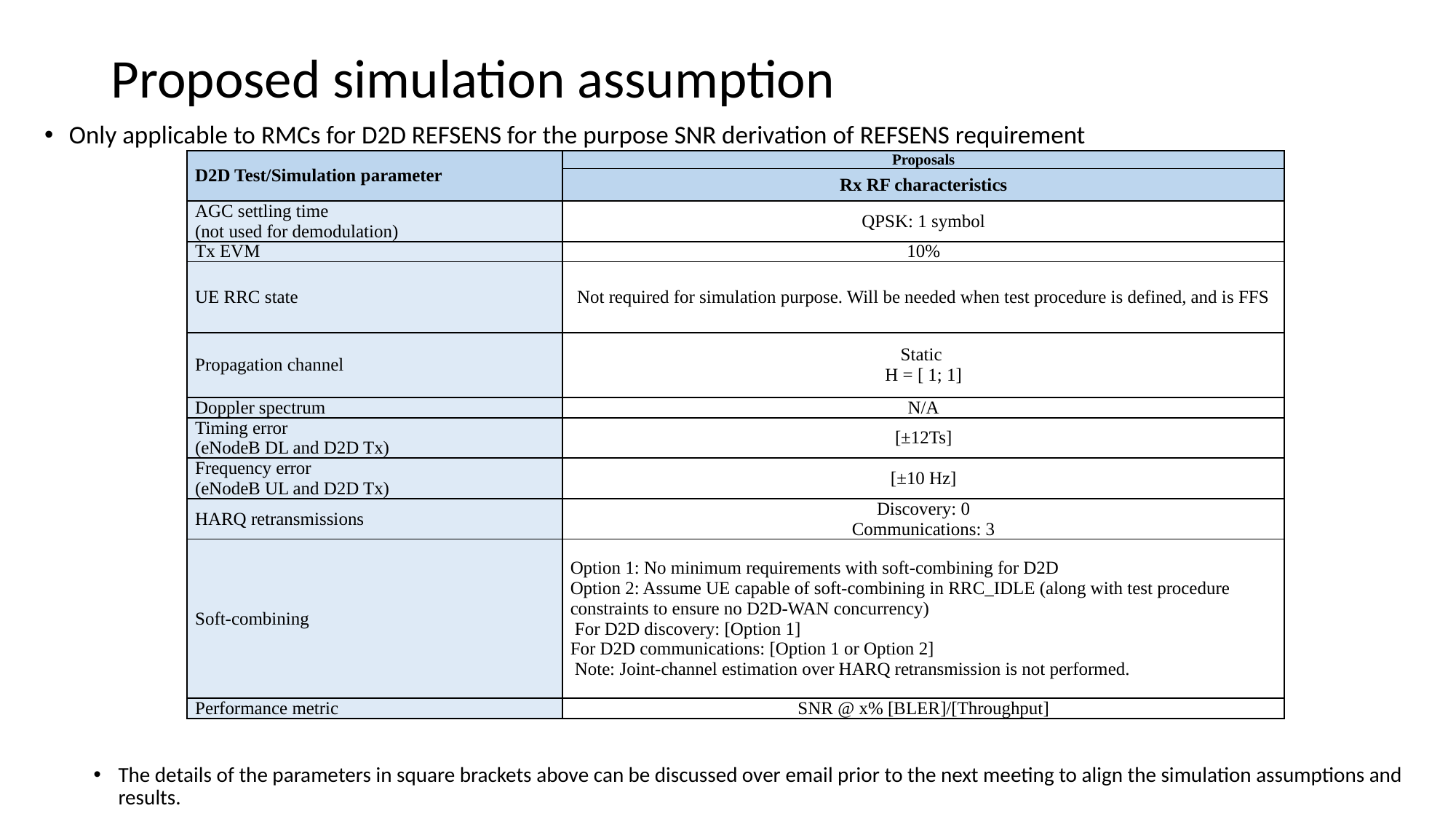

# Proposed simulation assumption
Only applicable to RMCs for D2D REFSENS for the purpose SNR derivation of REFSENS requirement

The details of the parameters in square brackets above can be discussed over email prior to the next meeting to align the simulation assumptions and results.
| D2D Test/Simulation parameter | Proposals |
| --- | --- |
|  | Rx RF characteristics |
| AGC settling time (not used for demodulation) | QPSK: 1 symbol |
| Tx EVM | 10% |
| UE RRC state | Not required for simulation purpose. Will be needed when test procedure is defined, and is FFS |
| Propagation channel | Static H = [ 1; 1] |
| Doppler spectrum | N/A |
| Timing error (eNodeB DL and D2D Tx) | [±12Ts] |
| Frequency error (eNodeB UL and D2D Tx) | [±10 Hz] |
| HARQ retransmissions | Discovery: 0 Communications: 3 |
| Soft-combining | Option 1: No minimum requirements with soft-combining for D2D Option 2: Assume UE capable of soft-combining in RRC\_IDLE (along with test procedure constraints to ensure no D2D-WAN concurrency)  For D2D discovery: [Option 1] For D2D communications: [Option 1 or Option 2]  Note: Joint-channel estimation over HARQ retransmission is not performed. |
| Performance metric | SNR @ x% [BLER]/[Throughput] |